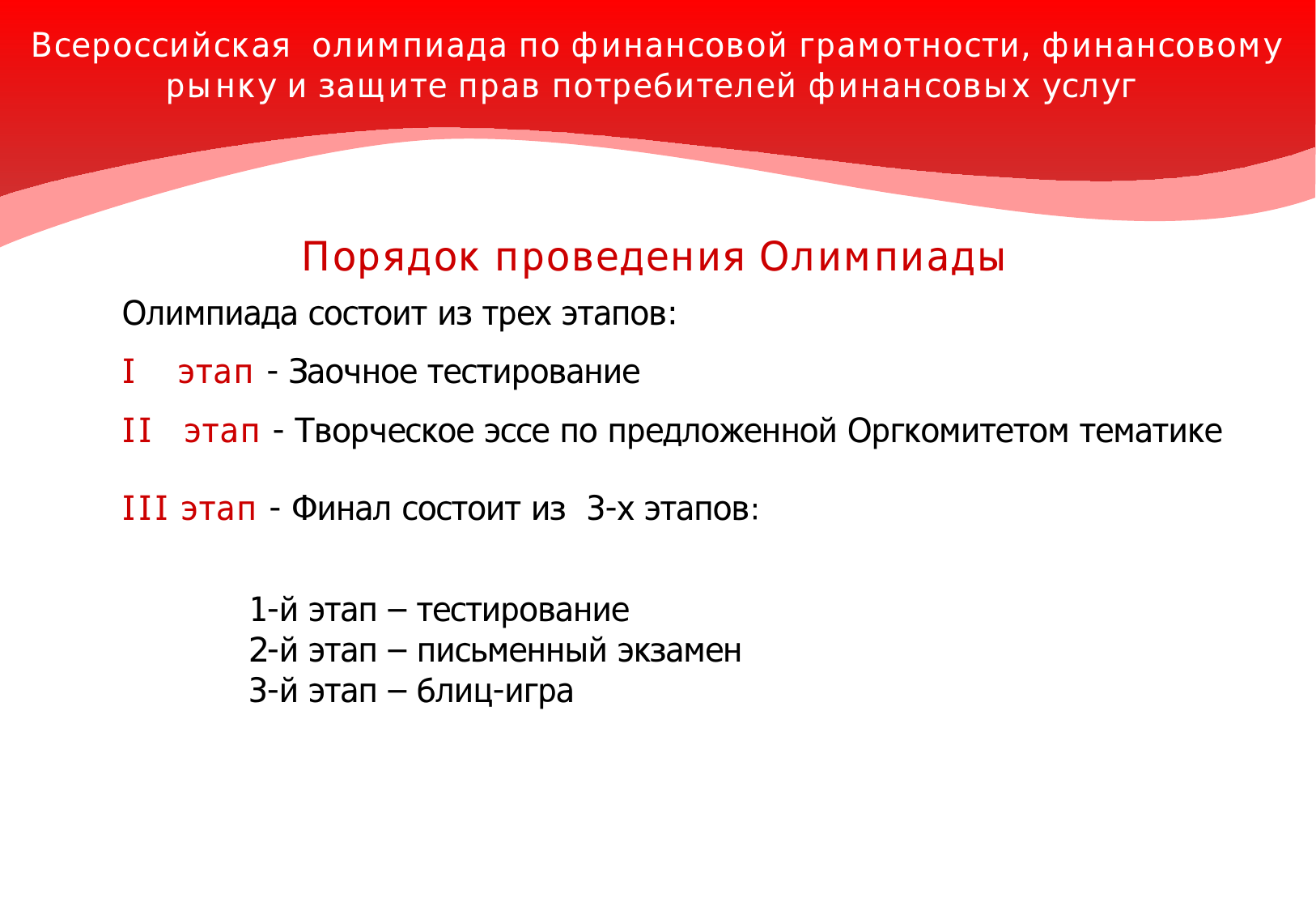

Всероссийская  олимпиада по финансовой грамотности, финансовому рынку и защите прав потребителей финансовых услуг
Порядок проведения Олимпиады
Олимпиада состоит из трех этапов:

I    этап - Заочное тестирование

II   этап - Творческое эссе по предложенной Оргкомитетом тематике

III этап - Финал состоит из  3-х этапов:

1-й этап – тестирование
2-й этап – письменный экзамен
3-й этап – блиц-игра